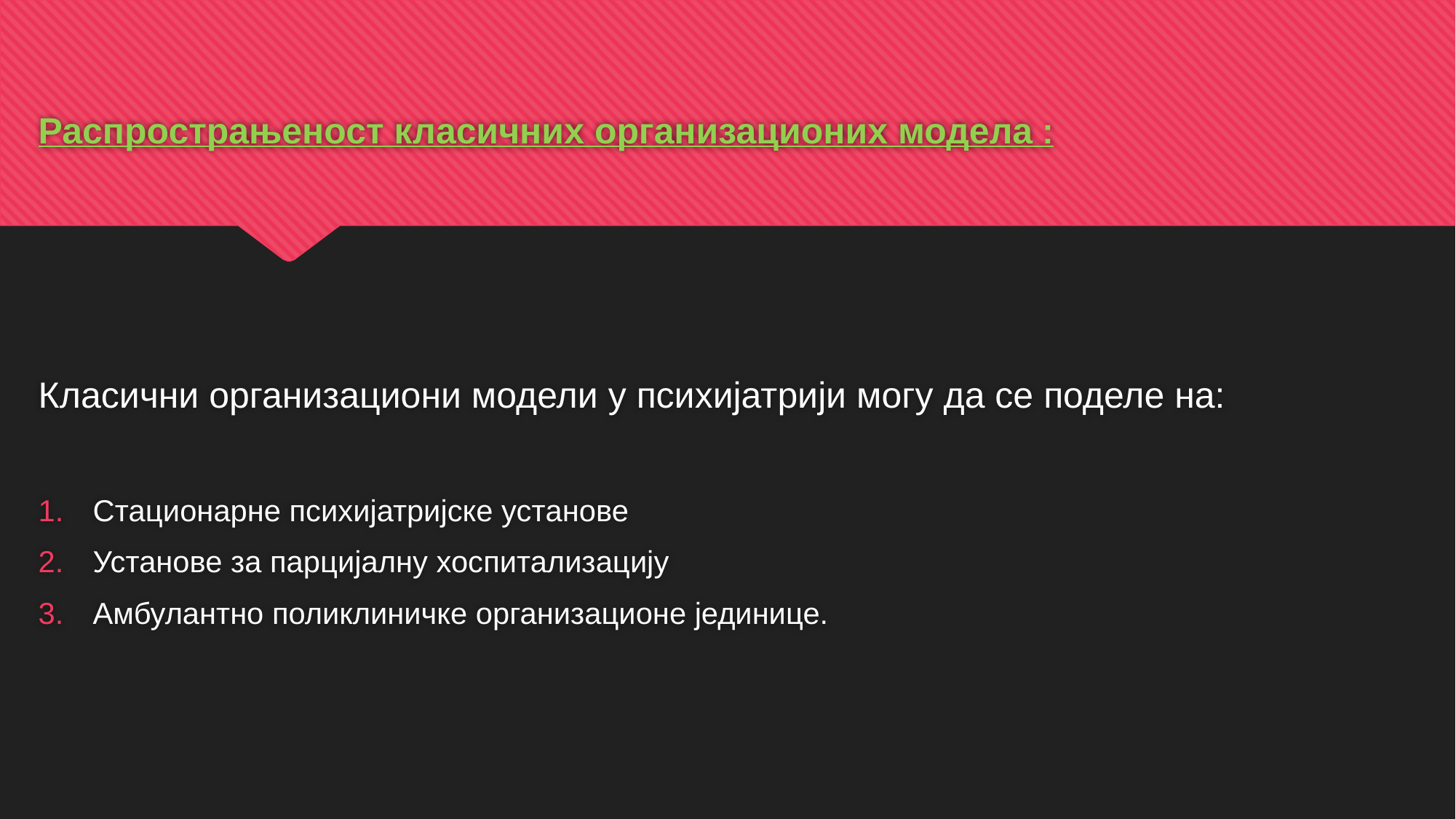

# Распрострањеност класичних организационих модела :
Класични организациони модели у психијатрији могу да се поделе на:

Стационарне психијатријске установе
Установе за парцијалну хоспитализацију
Амбулантно поликлиничке организационе јединице.